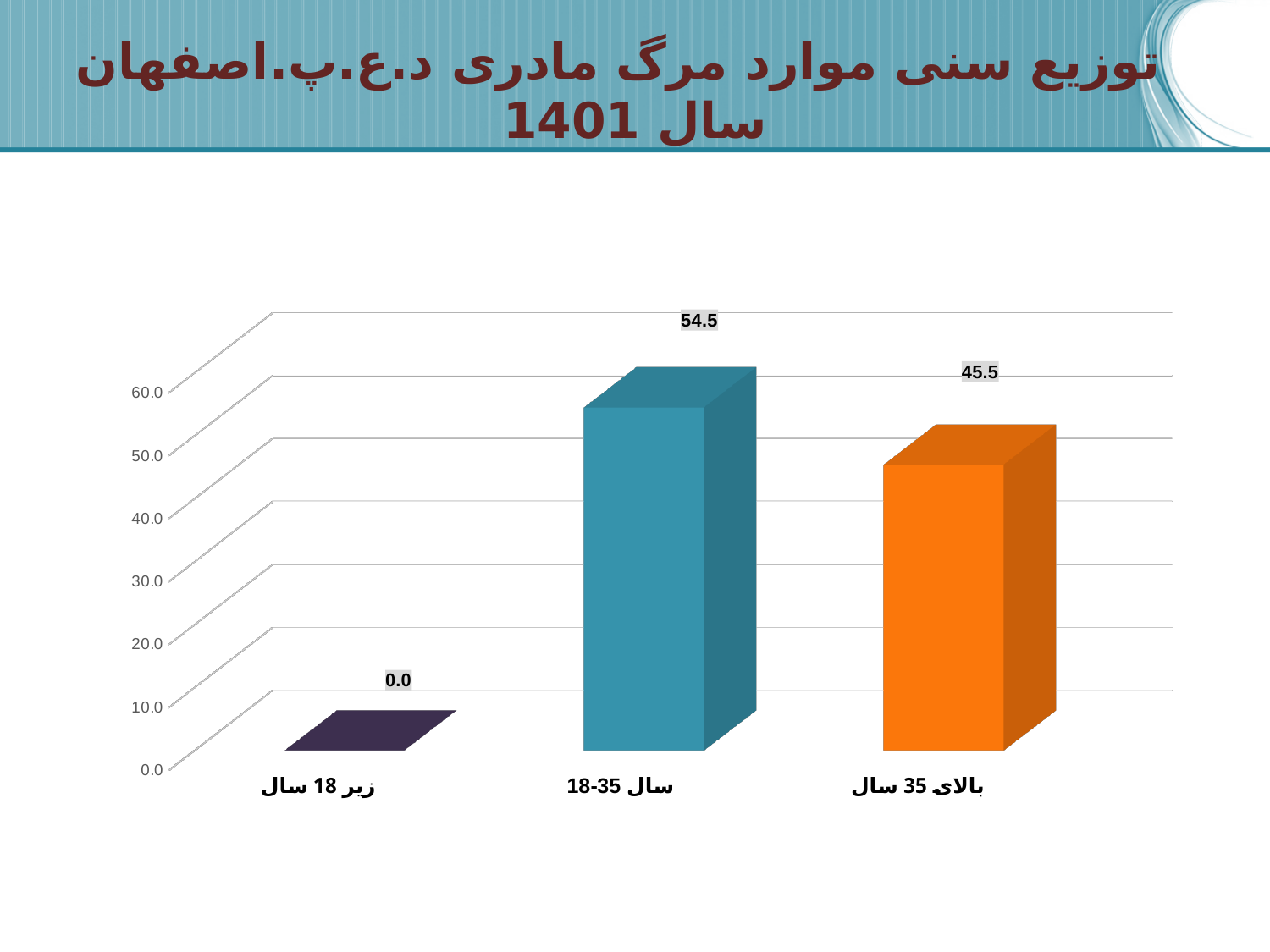

# توزیع سنی موارد مرگ مادری د.ع.پ.اصفهان سال 1401

[unsupported chart]